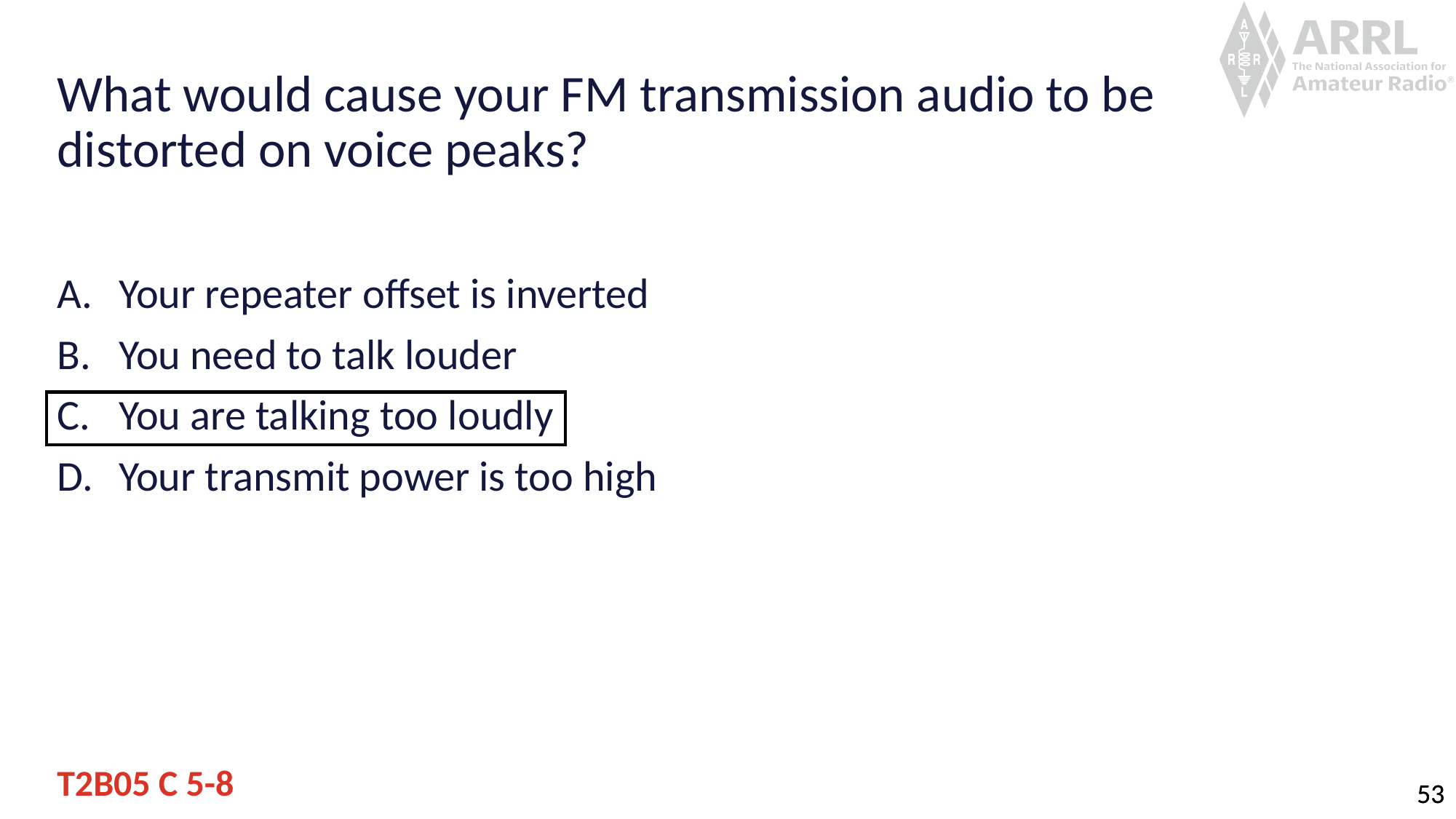

# What would cause your FM transmission audio to be distorted on voice peaks?
Your repeater offset is inverted
You need to talk louder
You are talking too loudly
Your transmit power is too high

T2B05 C 5-8